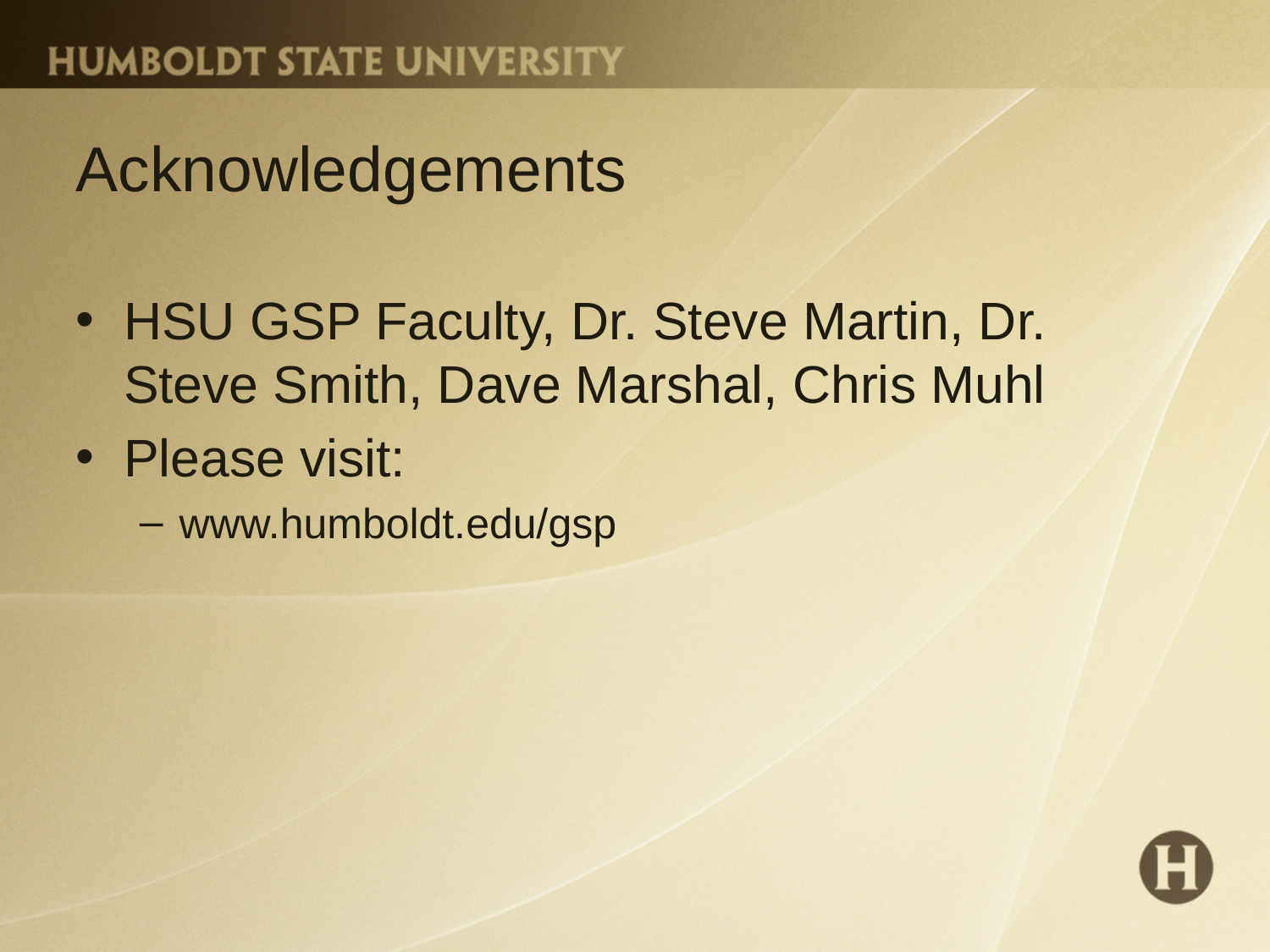

# Acknowledgements
HSU GSP Faculty, Dr. Steve Martin, Dr. Steve Smith, Dave Marshal, Chris Muhl
Please visit:
www.humboldt.edu/gsp